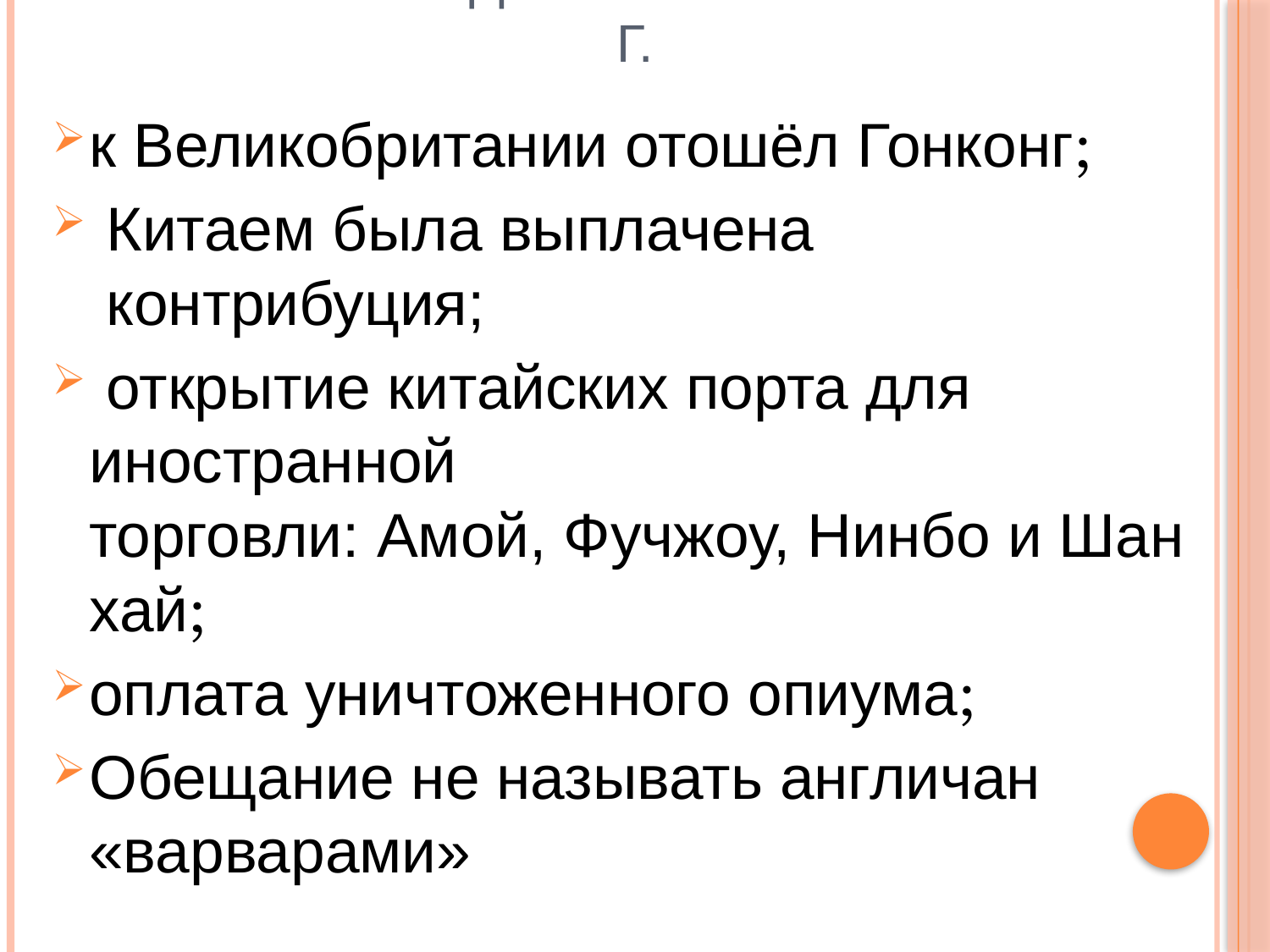

# Нанкинский договор 28 августа 1842 г.
к Великобритании отошёл Гонконг;
 Китаем была выплачена  контрибуция;
 открытие китайских порта для иностранной торговли: Амой, Фучжоу, Нинбо и Шанхай;
оплата уничтоженного опиума;
Обещание не называть англичан «варварами»